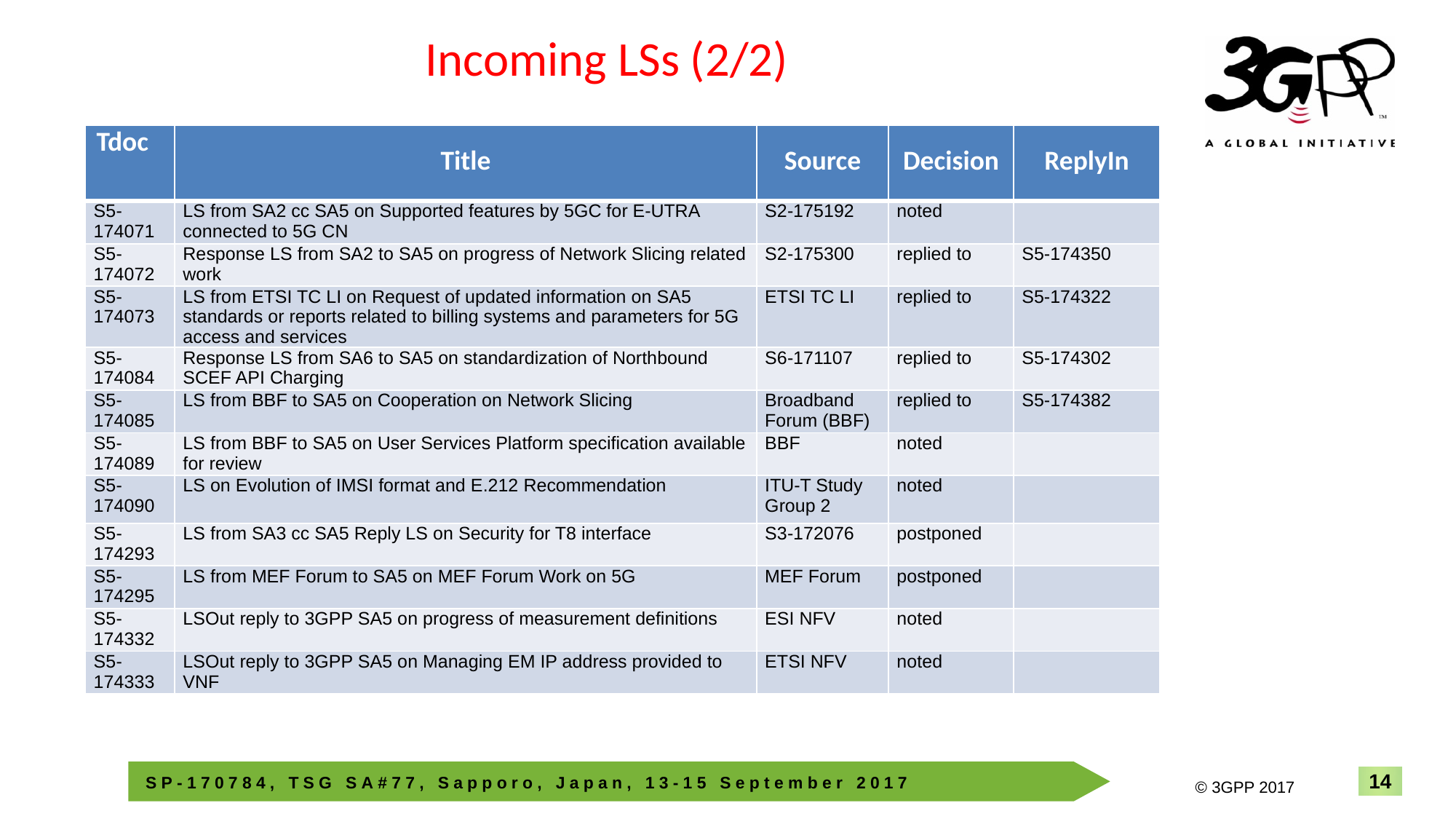

# Incoming LSs (2/2)
| Tdoc | Title | Source | Decision | ReplyIn |
| --- | --- | --- | --- | --- |
| S5-174071 | LS from SA2 cc SA5 on Supported features by 5GC for E-UTRA connected to 5G CN | S2-175192 | noted |  |
| S5-174072 | Response LS from SA2 to SA5 on progress of Network Slicing related work | S2-175300 | replied to | S5-174350 |
| S5-174073 | LS from ETSI TC LI on Request of updated information on SA5 standards or reports related to billing systems and parameters for 5G access and services | ETSI TC LI | replied to | S5-174322 |
| S5-174084 | Response LS from SA6 to SA5 on standardization of Northbound SCEF API Charging | S6-171107 | replied to | S5-174302 |
| S5-174085 | LS from BBF to SA5 on Cooperation on Network Slicing | Broadband Forum (BBF) | replied to | S5-174382 |
| S5-174089 | LS from BBF to SA5 on User Services Platform specification available for review | BBF | noted |  |
| S5-174090 | LS on Evolution of IMSI format and E.212 Recommendation | ITU-T Study Group 2 | noted |  |
| S5-174293 | LS from SA3 cc SA5 Reply LS on Security for T8 interface | S3-172076 | postponed |  |
| S5-174295 | LS from MEF Forum to SA5 on MEF Forum Work on 5G | MEF Forum | postponed |  |
| S5-174332 | LSOut reply to 3GPP SA5 on progress of measurement definitions | ESI NFV | noted |  |
| S5-174333 | LSOut reply to 3GPP SA5 on Managing EM IP address provided to VNF | ETSI NFV | noted |  |